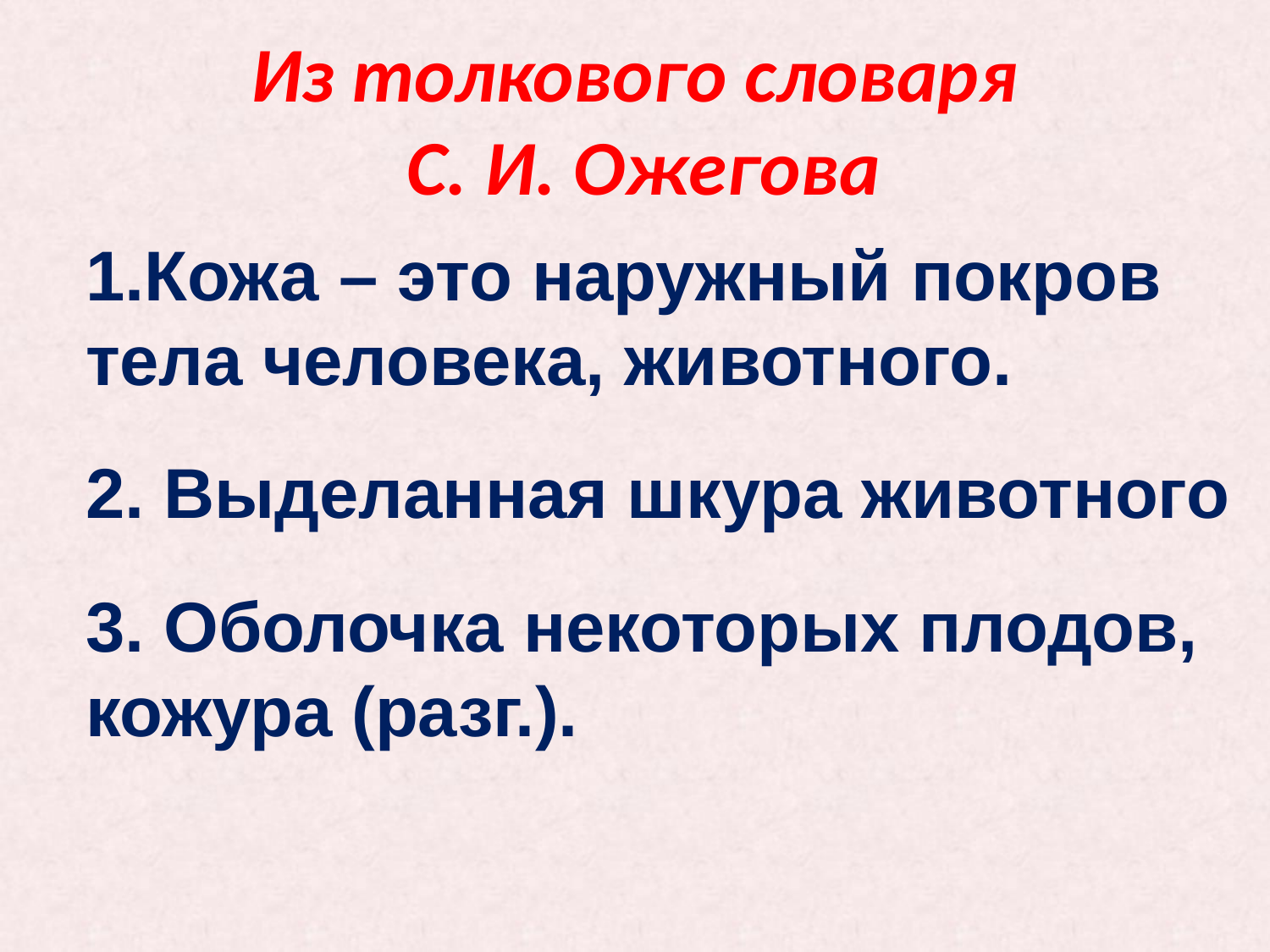

# Из толкового словаря С. И. Ожегова
1.Кожа – это наружный покров тела человека, животного.

2. Выделанная шкура животного

3. Оболочка некоторых плодов, кожура (разг.).